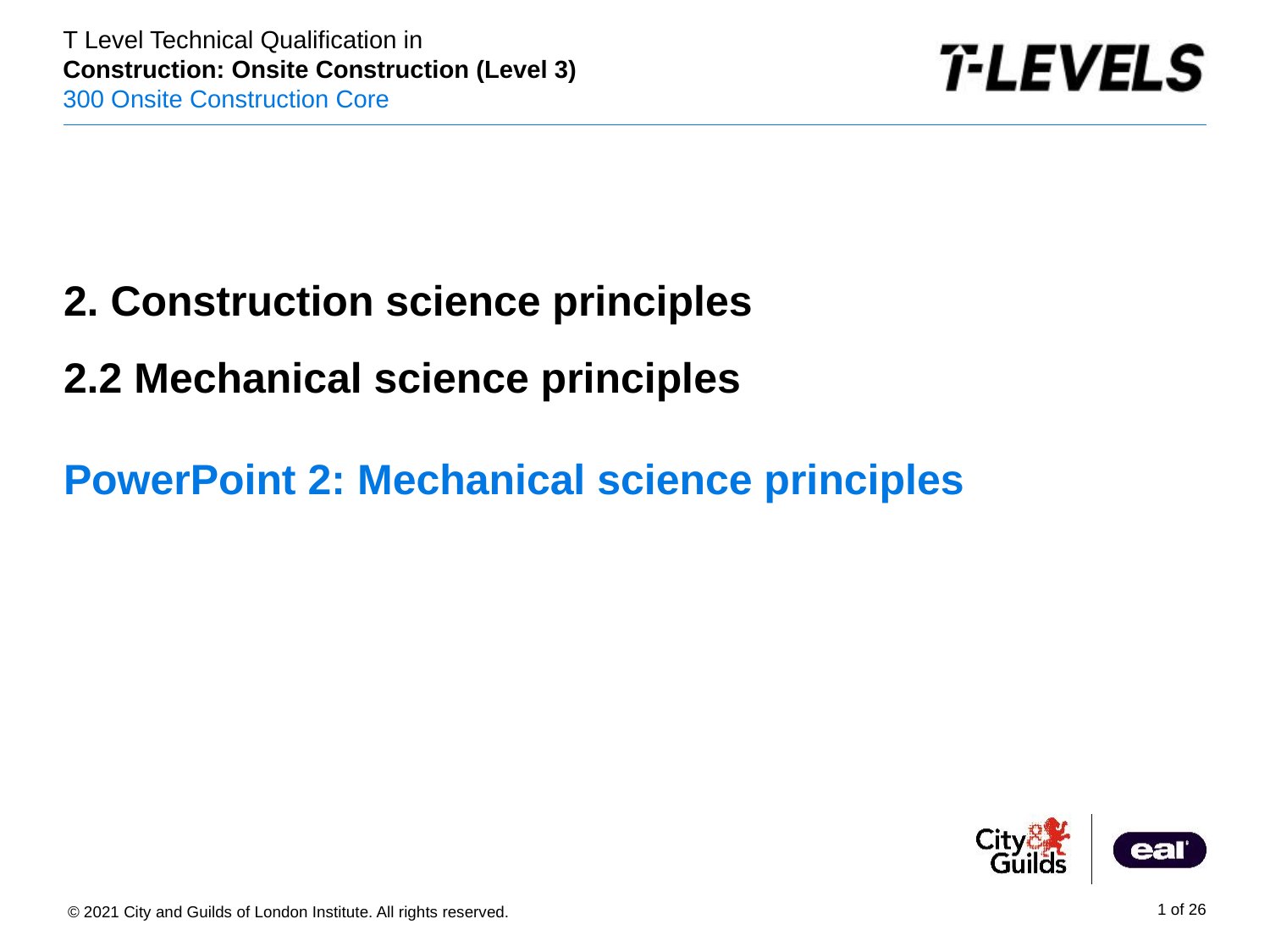

2. Construction science principles

# 2.2 Mechanical science principles PowerPoint 2: Mechanical science principles